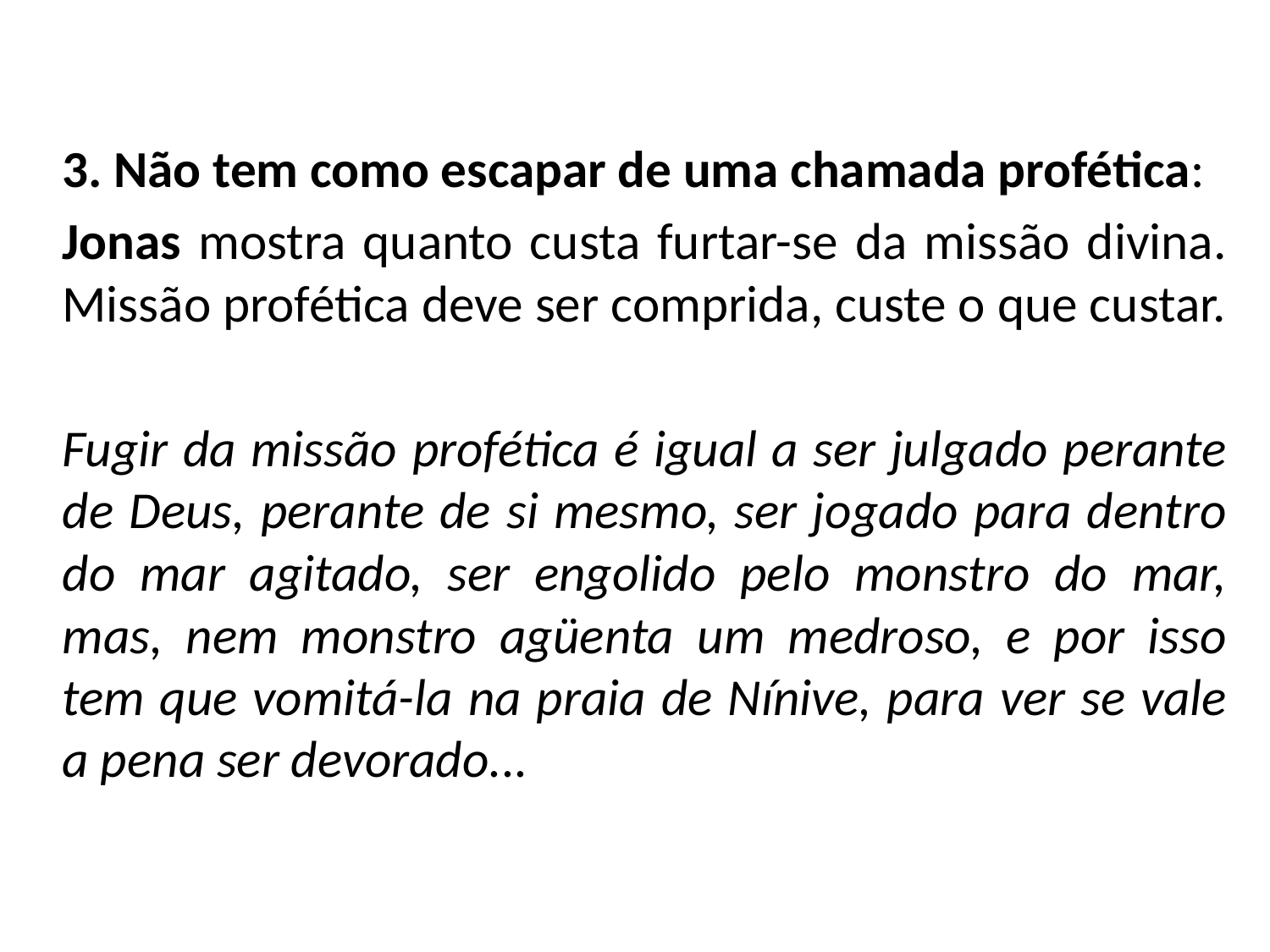

3. Não tem como escapar de uma chamada profética:
Jonas mostra quanto custa furtar-se da missão divina. Missão profética deve ser comprida, custe o que custar.

Fugir da missão profética é igual a ser julgado perante de Deus, perante de si mesmo, ser jogado para dentro do mar agitado, ser engolido pelo monstro do mar, mas, nem monstro agüenta um medroso, e por isso tem que vomitá-la na praia de Nínive, para ver se vale a pena ser devorado...